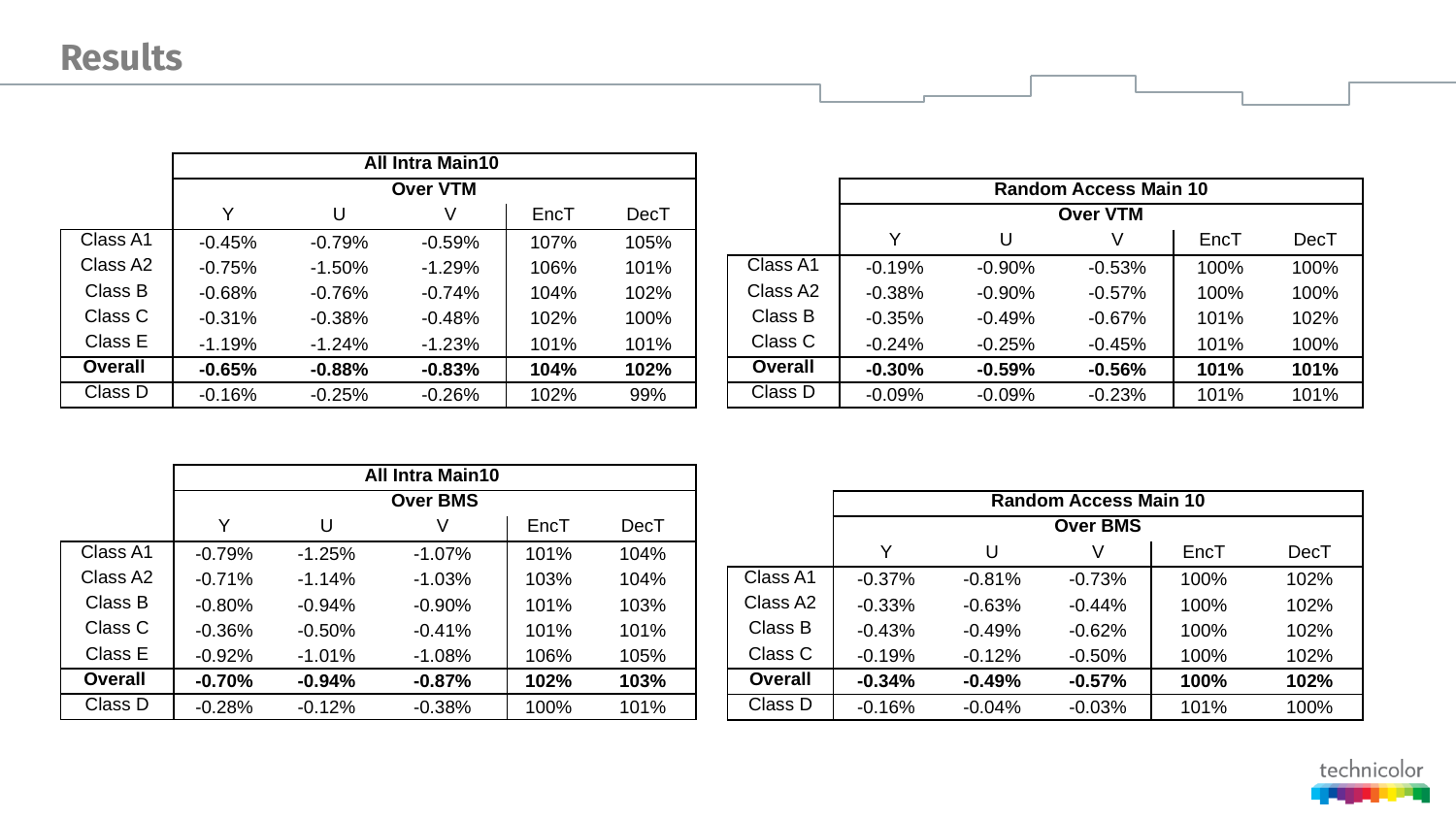

# Results
|  | All Intra Main10 |  |  |  |  |
| --- | --- | --- | --- | --- | --- |
|  | Over VTM |  |  |  |  |
|  | Y | U | V | EncT | DecT |
| Class A1 | -0.45% | -0.79% | -0.59% | 107% | 105% |
| Class A2 | -0.75% | -1.50% | -1.29% | 106% | 101% |
| Class B | -0.68% | -0.76% | -0.74% | 104% | 102% |
| Class C | -0.31% | -0.38% | -0.48% | 102% | 100% |
| Class E | -1.19% | -1.24% | -1.23% | 101% | 101% |
| Overall | -0.65% | -0.88% | -0.83% | 104% | 102% |
| Class D | -0.16% | -0.25% | -0.26% | 102% | 99% |
|  | Random Access Main 10 |  |  |  |  |
| --- | --- | --- | --- | --- | --- |
|  | Over VTM |  |  |  |  |
|  | Y | U | V | EncT | DecT |
| Class A1 | -0.19% | -0.90% | -0.53% | 100% | 100% |
| Class A2 | -0.38% | -0.90% | -0.57% | 100% | 100% |
| Class B | -0.35% | -0.49% | -0.67% | 101% | 102% |
| Class C | -0.24% | -0.25% | -0.45% | 101% | 100% |
| Overall | -0.30% | -0.59% | -0.56% | 101% | 101% |
| Class D | -0.09% | -0.09% | -0.23% | 101% | 101% |
|  | All Intra Main10 |  |  |  |  |
| --- | --- | --- | --- | --- | --- |
|  | Over BMS |  |  |  |  |
|  | Y | U | V | EncT | DecT |
| Class A1 | -0.79% | -1.25% | -1.07% | 101% | 104% |
| Class A2 | -0.71% | -1.14% | -1.03% | 103% | 104% |
| Class B | -0.80% | -0.94% | -0.90% | 101% | 103% |
| Class C | -0.36% | -0.50% | -0.41% | 101% | 101% |
| Class E | -0.92% | -1.01% | -1.08% | 106% | 105% |
| Overall | -0.70% | -0.94% | -0.87% | 102% | 103% |
| Class D | -0.28% | -0.12% | -0.38% | 100% | 101% |
|  | Random Access Main 10 |  |  |  |  |
| --- | --- | --- | --- | --- | --- |
|  | Over BMS |  |  |  |  |
|  | Y | U | V | EncT | DecT |
| Class A1 | -0.37% | -0.81% | -0.73% | 100% | 102% |
| Class A2 | -0.33% | -0.63% | -0.44% | 100% | 102% |
| Class B | -0.43% | -0.49% | -0.62% | 100% | 102% |
| Class C | -0.19% | -0.12% | -0.50% | 100% | 102% |
| Overall | -0.34% | -0.49% | -0.57% | 100% | 102% |
| Class D | -0.16% | -0.04% | -0.03% | 101% | 100% |